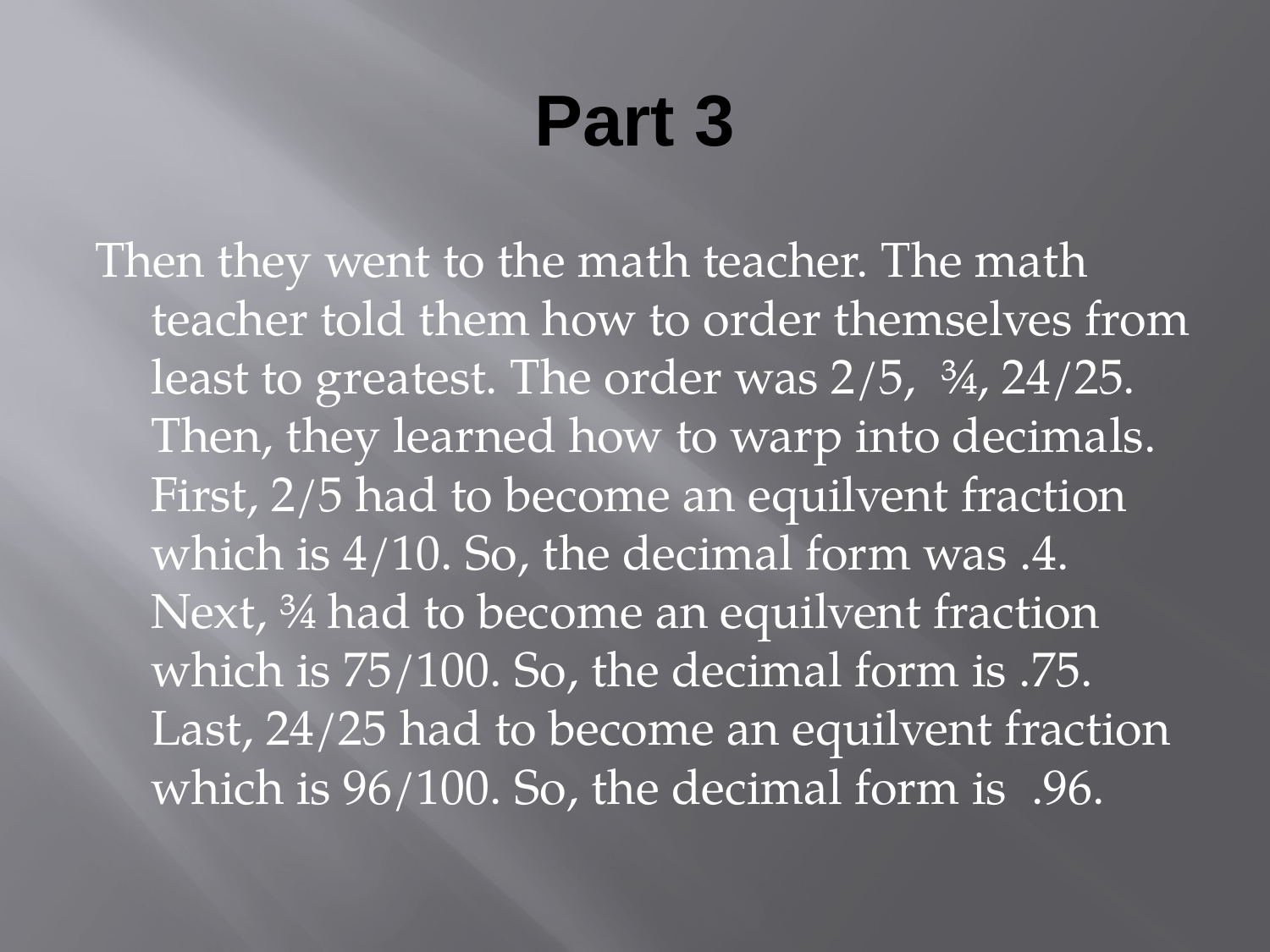

# Part 3
Then they went to the math teacher. The math teacher told them how to order themselves from least to greatest. The order was 2/5,  ¾, 24/25. Then, they learned how to warp into decimals. First, 2/5 had to become an equilvent fraction which is 4/10. So, the decimal form was .4. Next, ¾ had to become an equilvent fraction which is 75/100. So, the decimal form is .75. Last, 24/25 had to become an equilvent fraction which is 96/100. So, the decimal form is  .96.